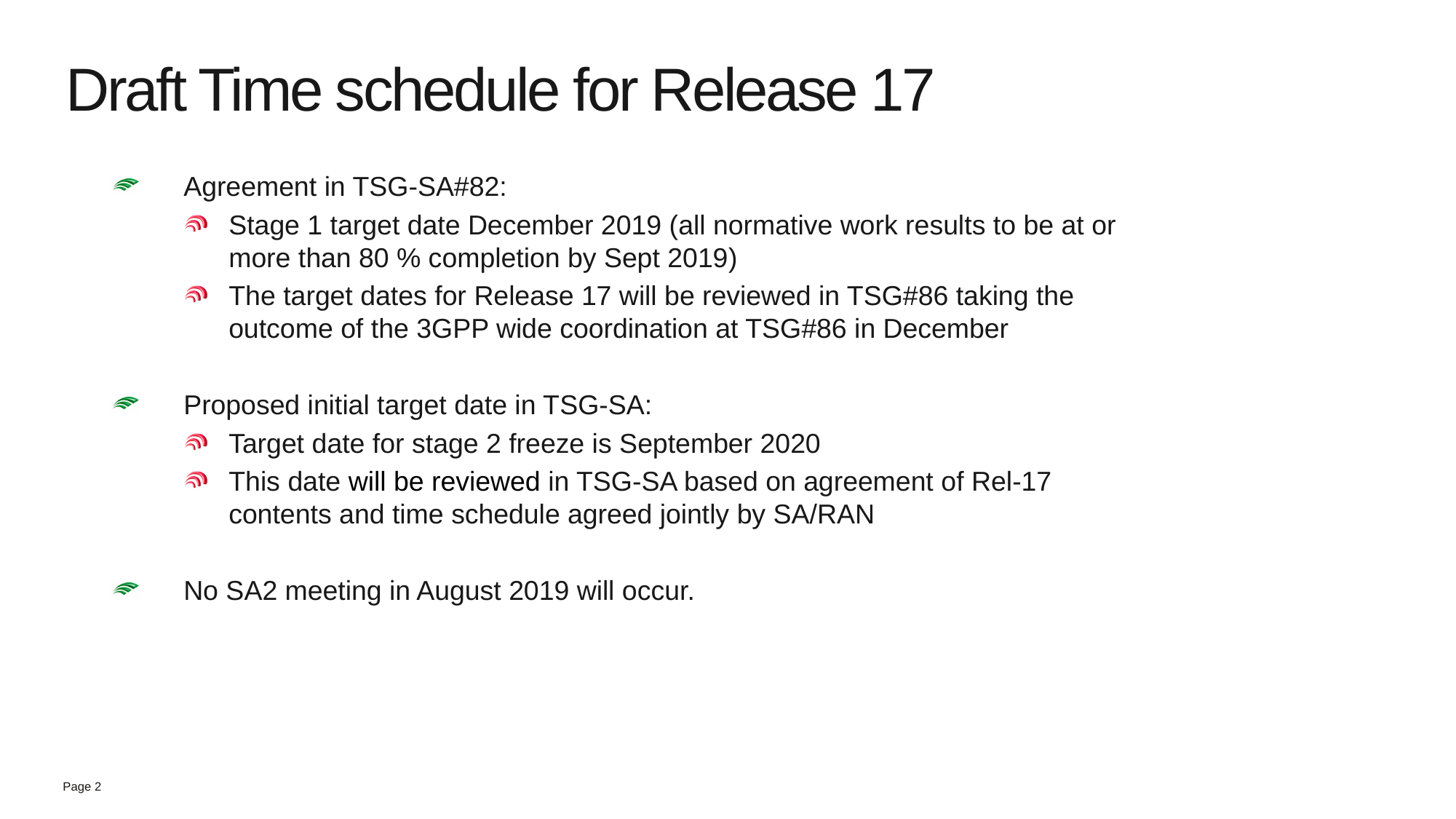

# Draft Time schedule for Release 17
Agreement in TSG-SA#82:
Stage 1 target date December 2019 (all normative work results to be at or more than 80 % completion by Sept 2019)
The target dates for Release 17 will be reviewed in TSG#86 taking the outcome of the 3GPP wide coordination at TSG#86 in December

Proposed initial target date in TSG-SA:
Target date for stage 2 freeze is September 2020
This date will be reviewed in TSG-SA based on agreement of Rel-17 contents and time schedule agreed jointly by SA/RAN

No SA2 meeting in August 2019 will occur.